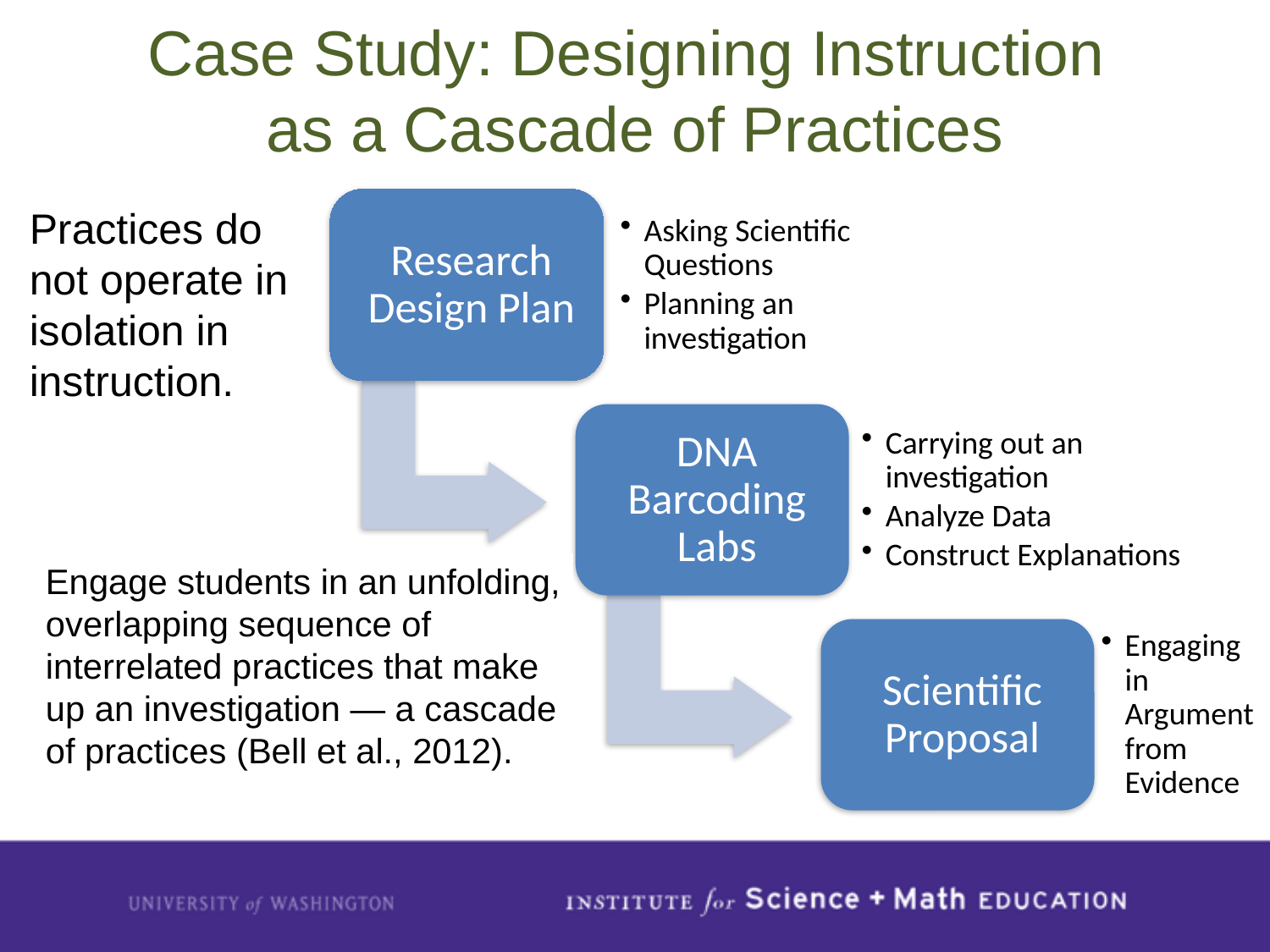

# Case Study: Designing Instruction as a Cascade of Practices
Research Design Plan
Asking Scientific Questions
Planning an investigation
DNA Barcoding Labs
Carrying out an investigation
Analyze Data
Construct Explanations
Scientific Proposal
Engaging in Argument from Evidence
Practices do not operate in isolation in instruction.
Engage students in an unfolding, overlapping sequence of interrelated practices that make up an investigation — a cascade of practices (Bell et al., 2012).